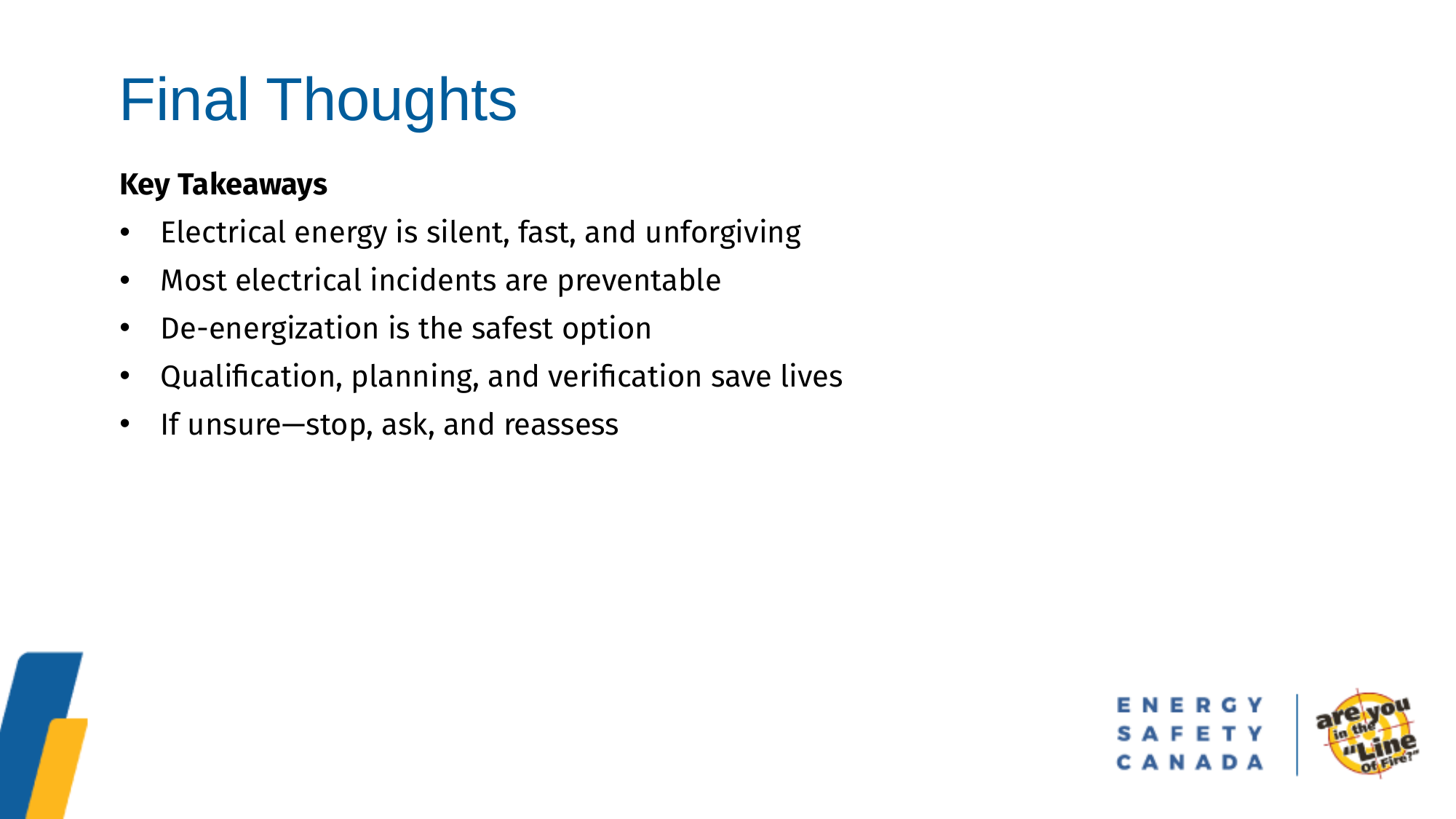

Final Thoughts
Key Takeaways
Electrical energy is silent, fast, and unforgiving
Most electrical incidents are preventable
De-energization is the safest option
Qualification, planning, and verification save lives
If unsure—stop, ask, and reassess